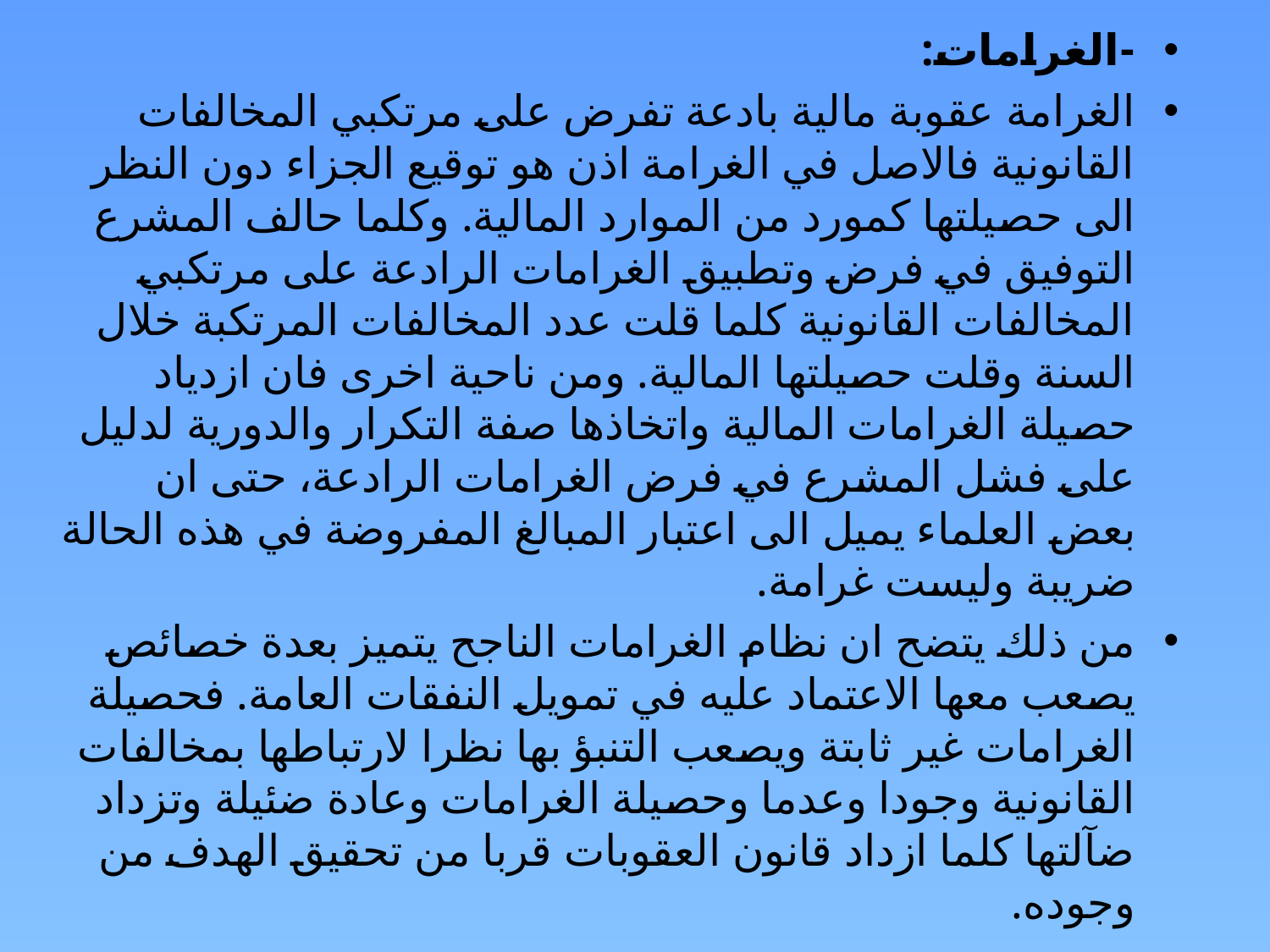

-الغرامات:
الغرامة عقوبة مالية بادعة تفرض على مرتكبي المخالفات القانونية فالاصل في الغرامة اذن هو توقيع الجزاء دون النظر الى حصيلتها كمورد من الموارد المالية. وكلما حالف المشرع التوفيق في فرض وتطبيق الغرامات الرادعة على مرتكبي المخالفات القانونية كلما قلت عدد المخالفات المرتكبة خلال السنة وقلت حصيلتها المالية. ومن ناحية اخرى فان ازدياد حصيلة الغرامات المالية واتخاذها صفة التكرار والدورية لدليل على فشل المشرع في فرض الغرامات الرادعة، حتى ان بعض العلماء يميل الى اعتبار المبالغ المفروضة في هذه الحالة ضريبة وليست غرامة.
من ذلك يتضح ان نظام الغرامات الناجح يتميز بعدة خصائص يصعب معها الاعتماد عليه في تمويل النفقات العامة. فحصيلة الغرامات غير ثابتة ويصعب التنبؤ بها نظرا لارتباطها بمخالفات القانونية وجودا وعدما وحصيلة الغرامات وعادة ضئيلة وتزداد ضآلتها كلما ازداد قانون العقوبات قربا من تحقيق الهدف من وجوده.